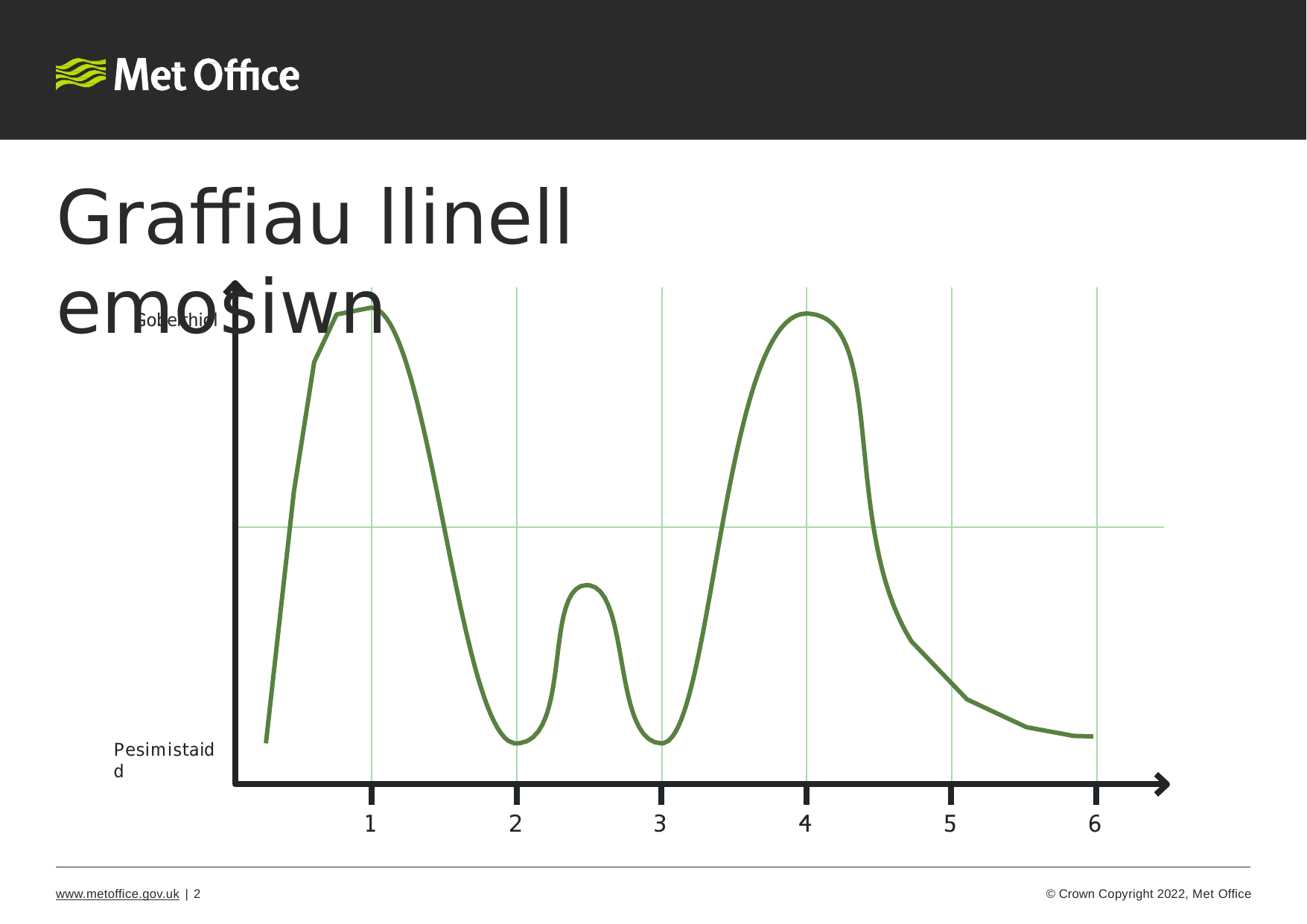

# Graffiau llinell emosiwn
Gobeithiol
Pesimistaidd
1
2
3
4
5
6
www.metoffice.gov.uk | 2
© Crown Copyright 2022, Met Office